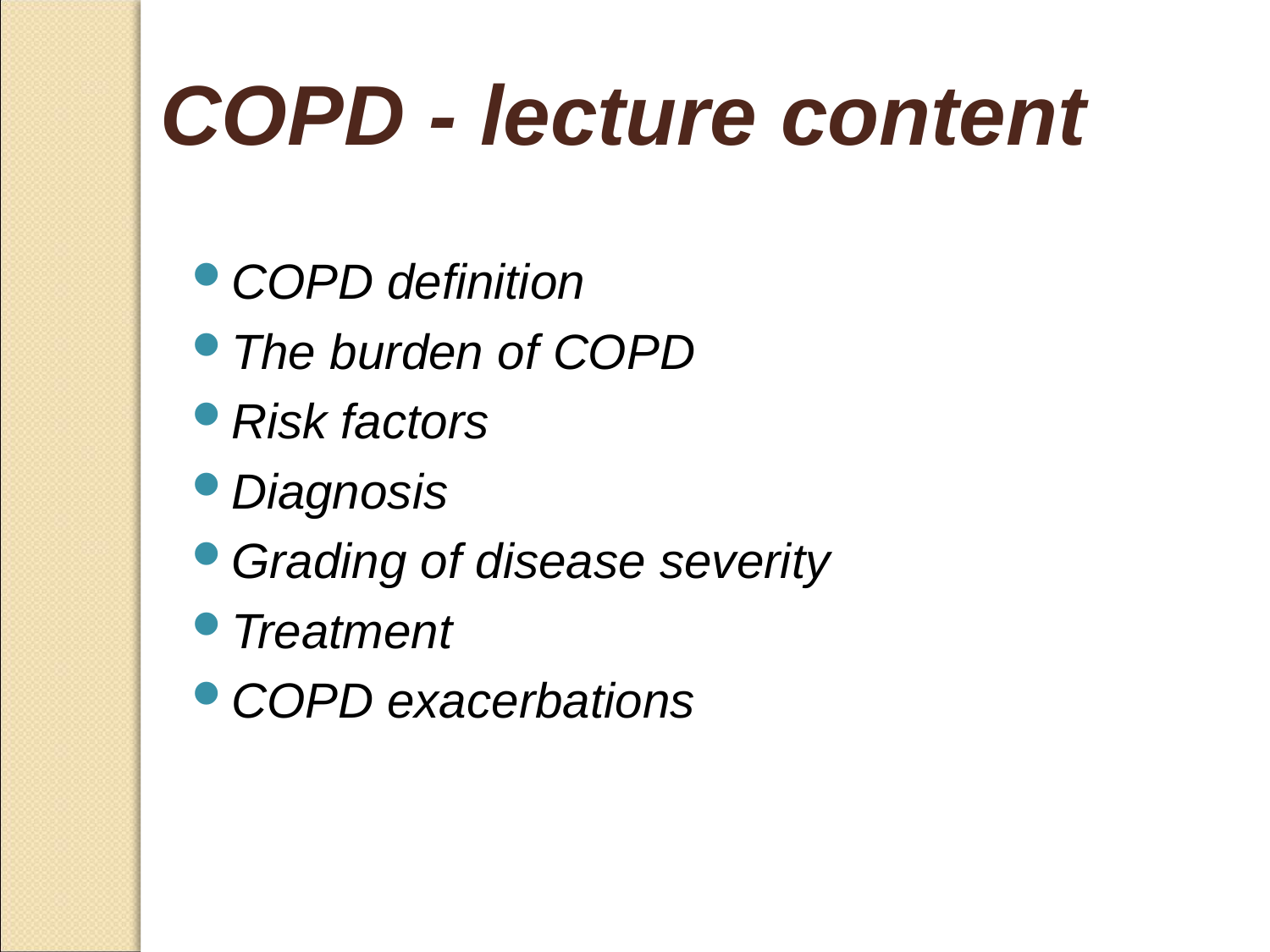

COPD - lecture content
COPD definition
The burden of COPD
Risk factors
Diagnosis
Grading of disease severity
Treatment
COPD exacerbations